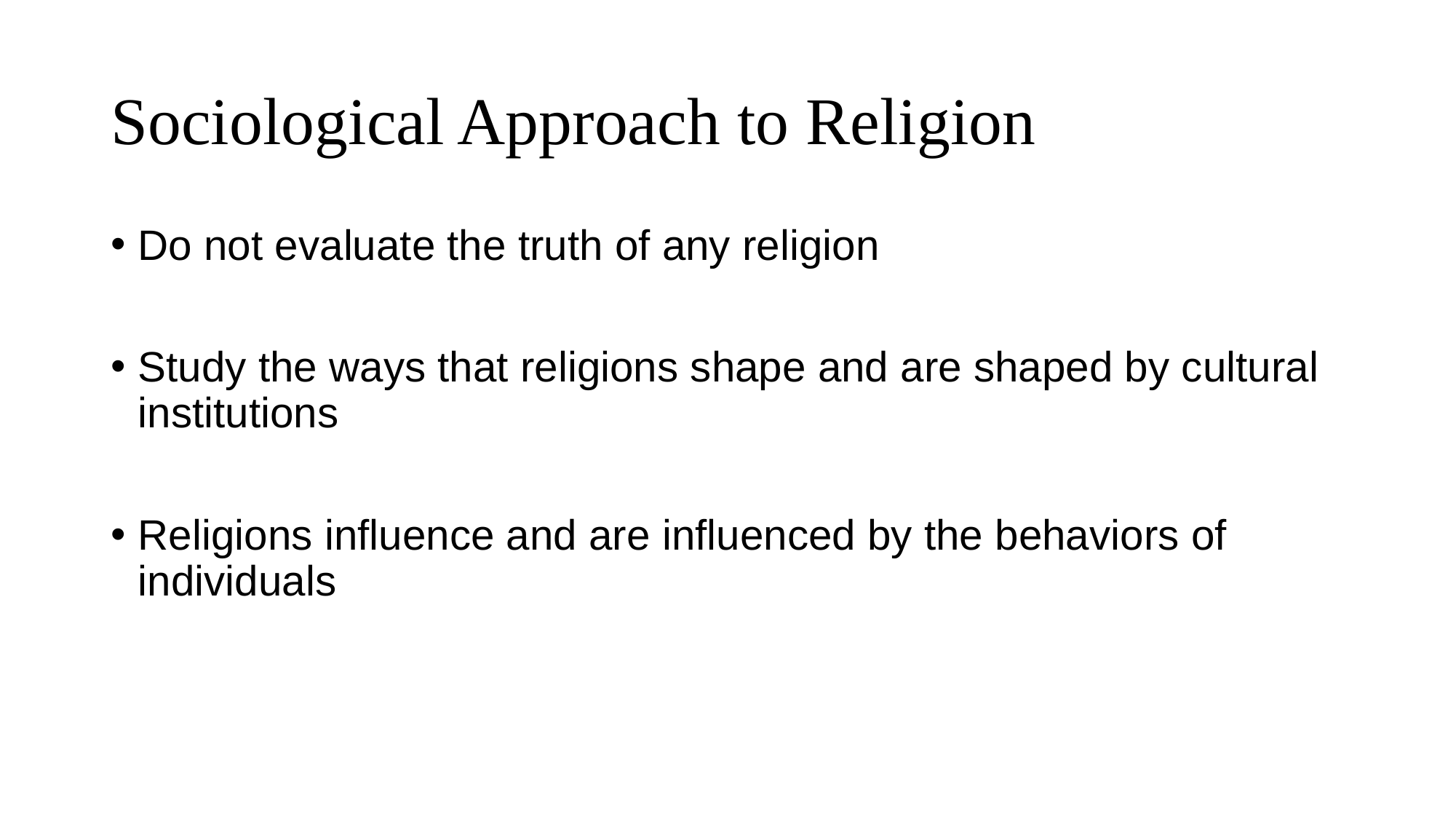

# Sociological Approach to Religion
Do not evaluate the truth of any religion

Study the ways that religions shape and are shaped by cultural institutions

Religions influence and are influenced by the behaviors of individuals